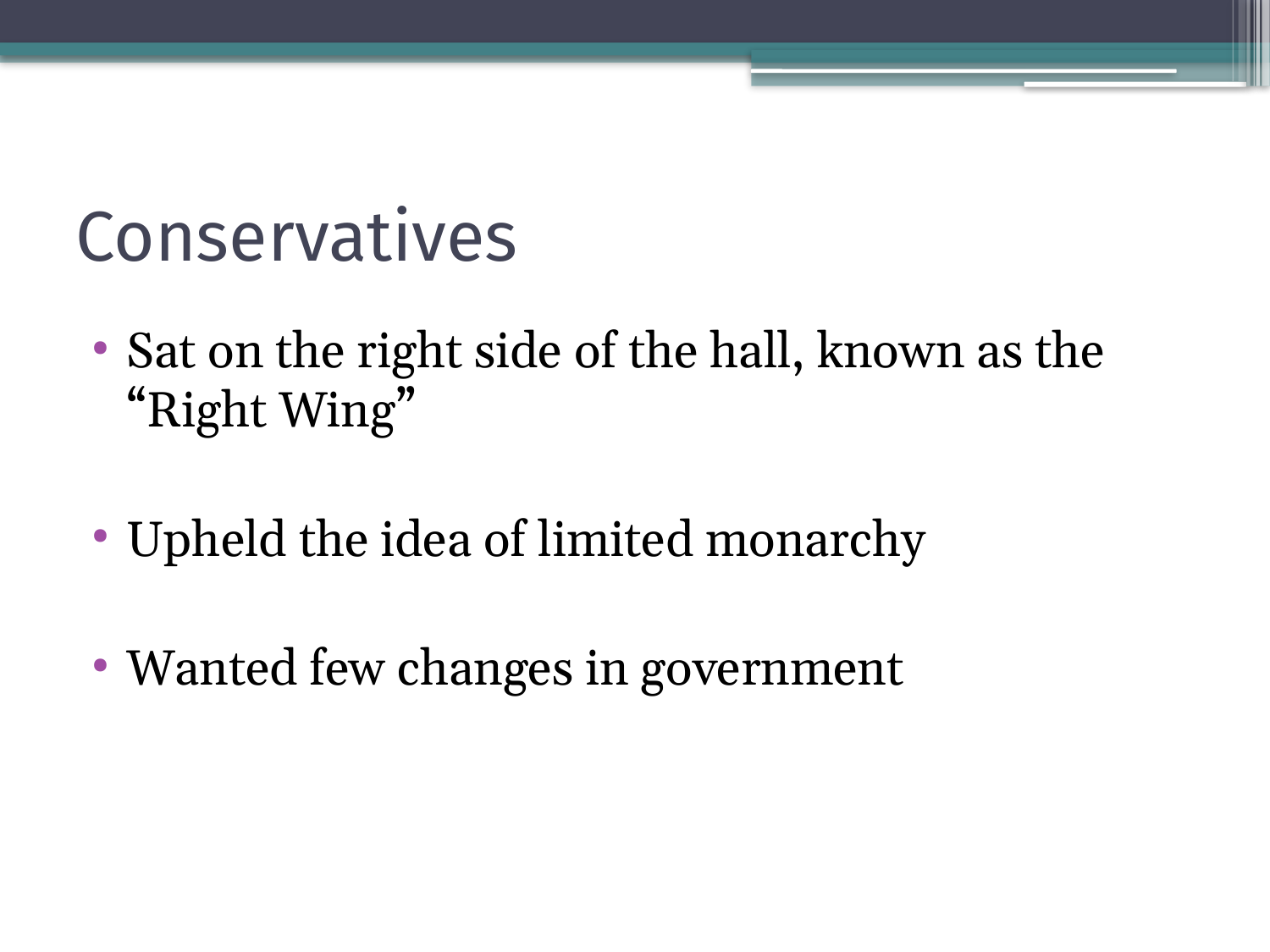

# Conservatives
Sat on the right side of the hall, known as the “Right Wing”

Upheld the idea of limited monarchy

Wanted few changes in government